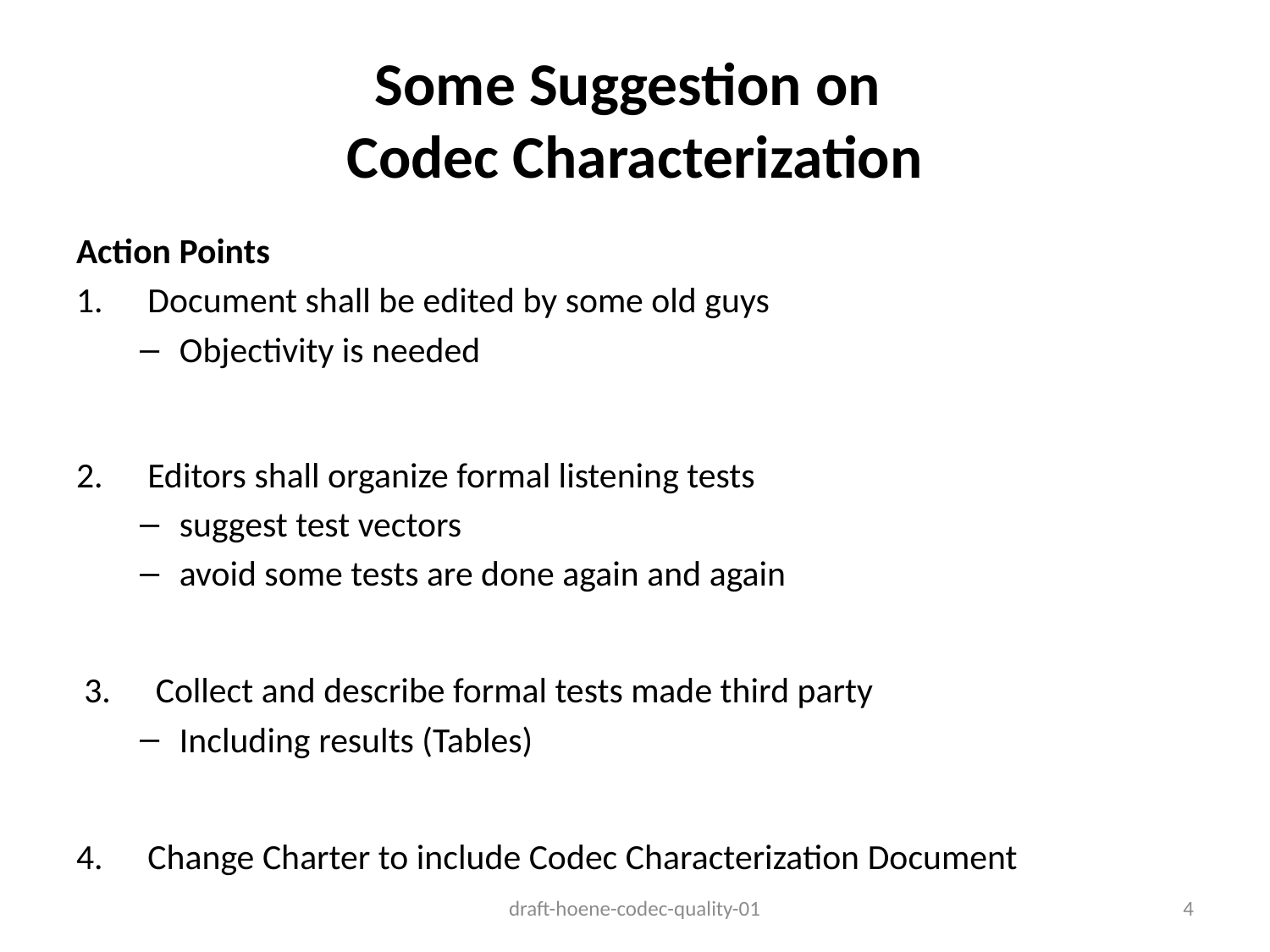

# Some Suggestion on Codec Characterization
Action Points
Document shall be edited by some old guys
Objectivity is needed

Editors shall organize formal listening tests
suggest test vectors
avoid some tests are done again and again

Collect and describe formal tests made third party
Including results (Tables)

Change Charter to include Codec Characterization Document

draft-hoene-codec-quality-01
4